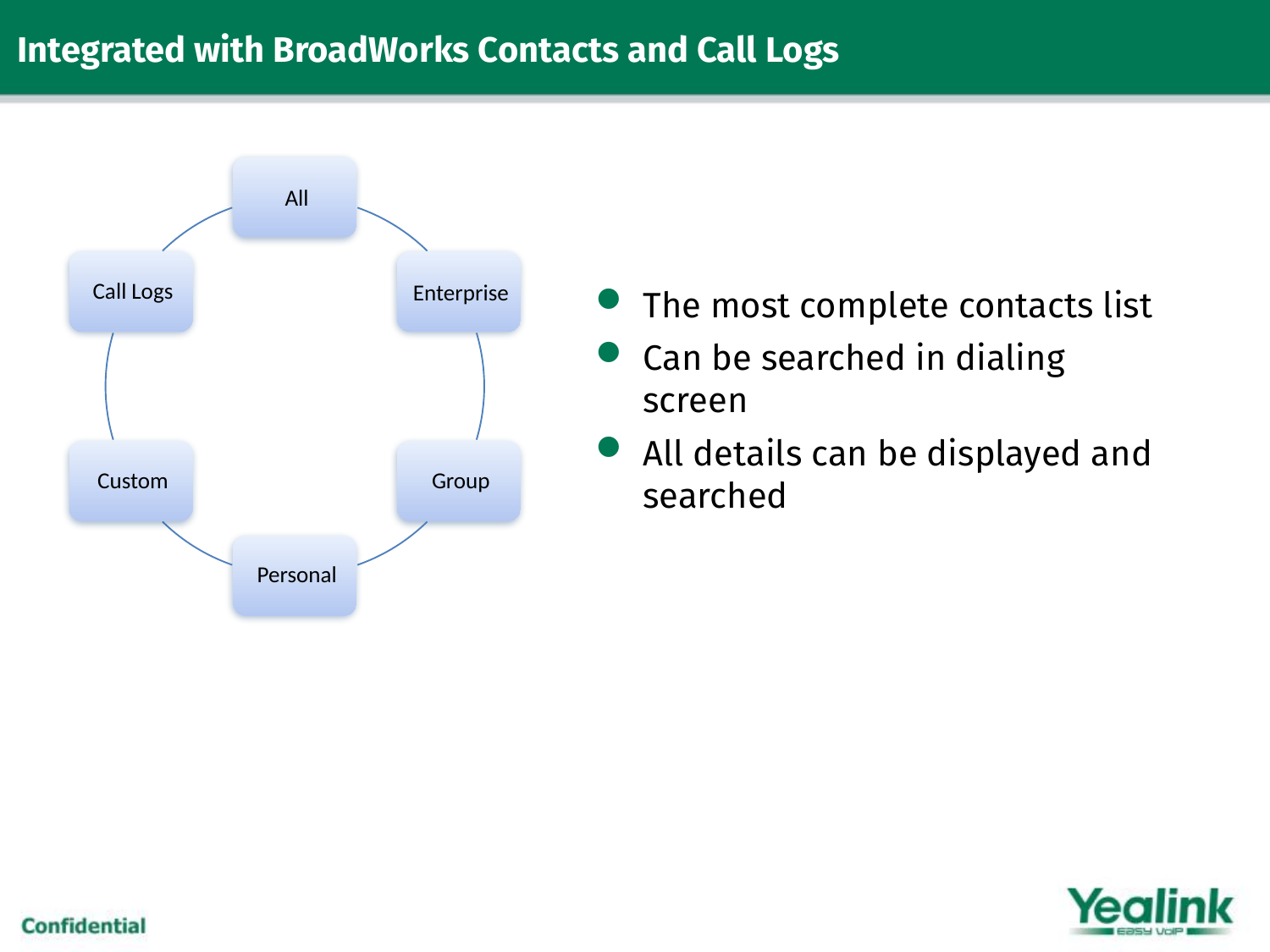

Integrated with BroadWorks Contacts and Call Logs
All
Enterprise
Group
Personal
Custom
Call Logs
The most complete contacts list
Can be searched in dialing screen
All details can be displayed and searched